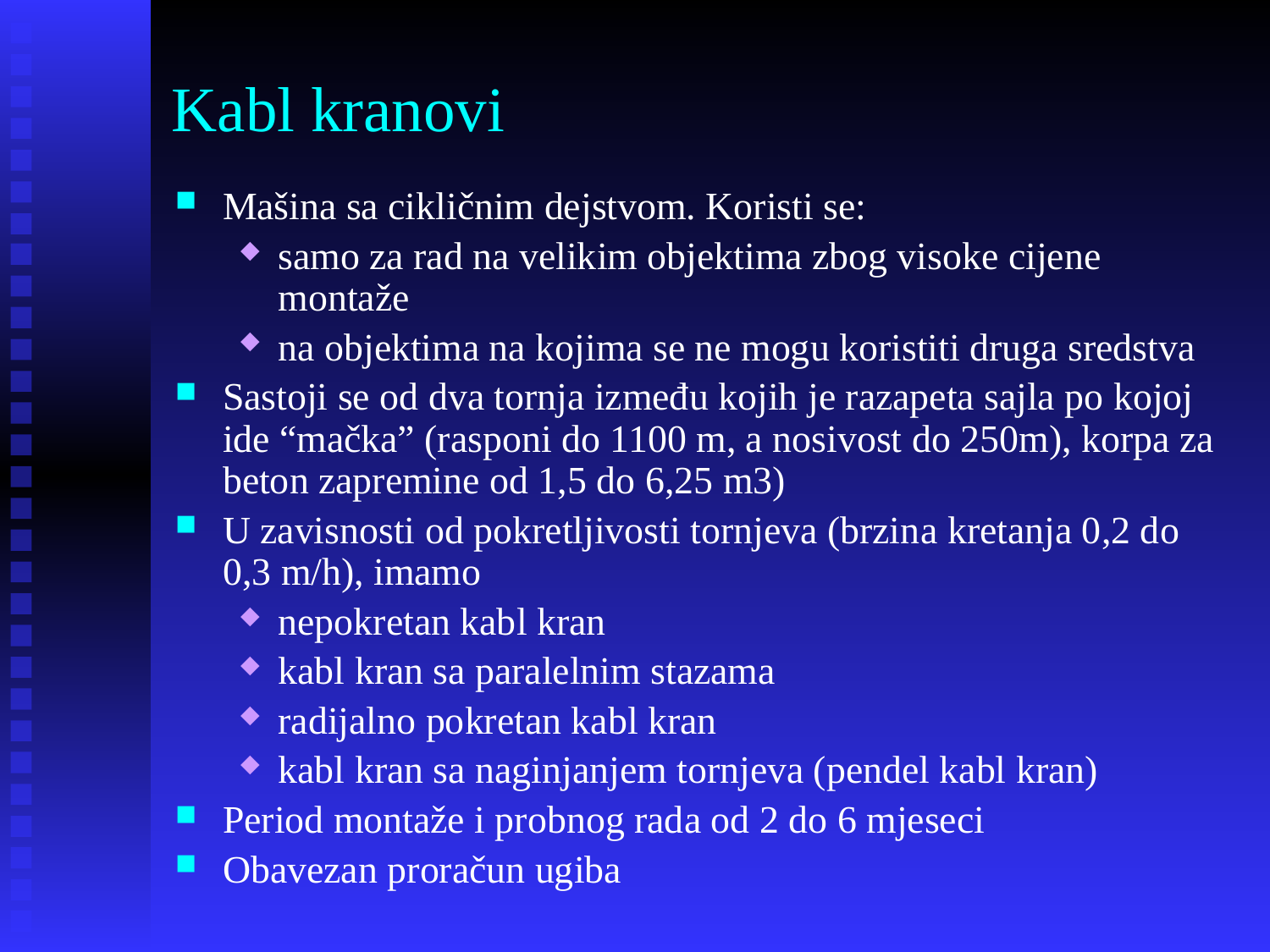

# Kabl kranovi
Mašina sa cikličnim dejstvom. Koristi se:
samo za rad na velikim objektima zbog visoke cijene montaže
na objektima na kojima se ne mogu koristiti druga sredstva
Sastoji se od dva tornja između kojih je razapeta sajla po kojoj ide “mačka” (rasponi do 1100 m, a nosivost do 250m), korpa za beton zapremine od 1,5 do 6,25 m3)
U zavisnosti od pokretljivosti tornjeva (brzina kretanja 0,2 do 0,3 m/h), imamo
nepokretan kabl kran
kabl kran sa paralelnim stazama
radijalno pokretan kabl kran
kabl kran sa naginjanjem tornjeva (pendel kabl kran)
Period montaže i probnog rada od 2 do 6 mjeseci
Obavezan proračun ugiba